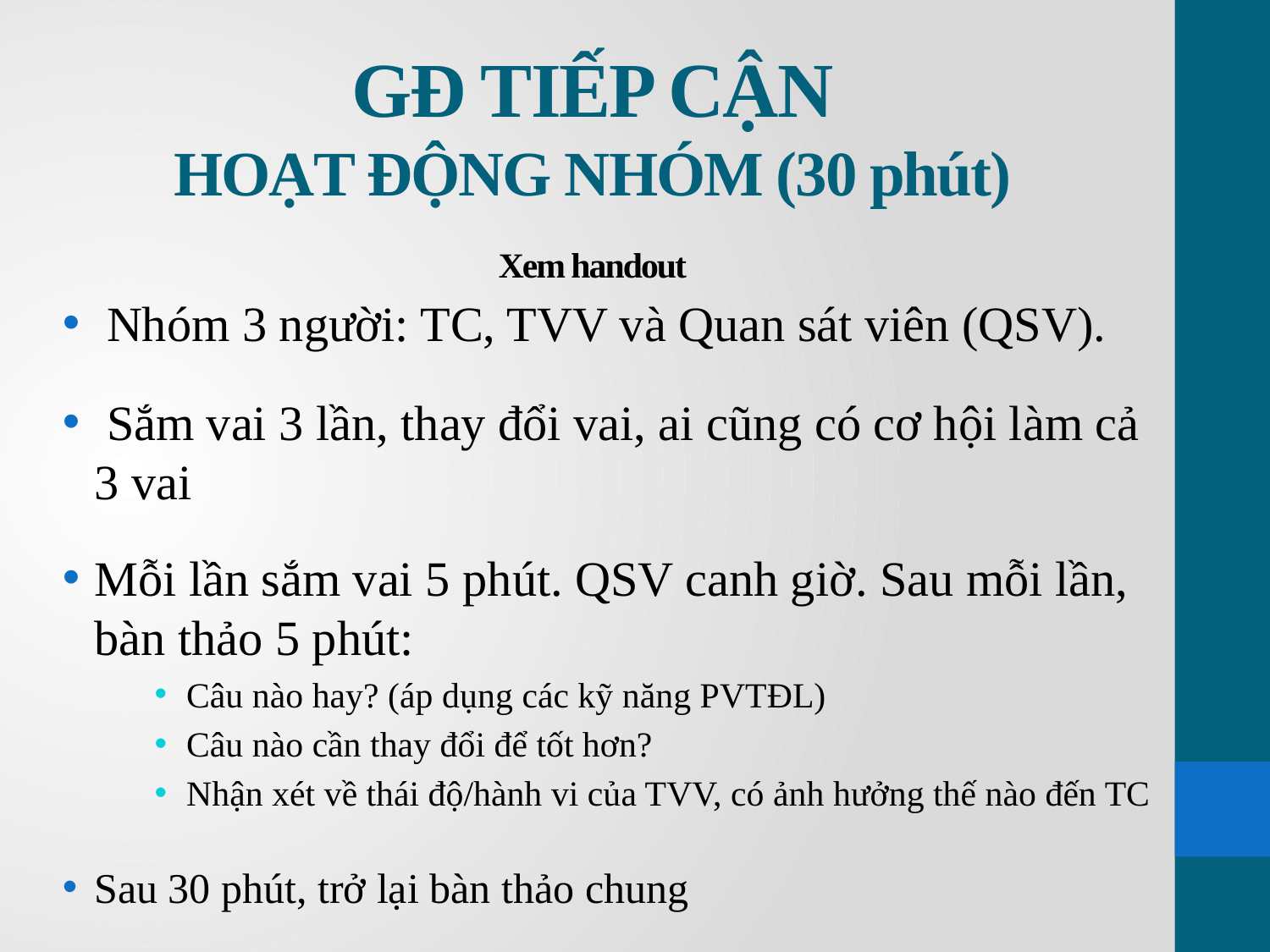

# GĐ TIẾP CẬN HOẠT ĐỘNG NHÓM (30 phút) Xem handout
 Nhóm 3 người: TC, TVV và Quan sát viên (QSV).

 Sắm vai 3 lần, thay đổi vai, ai cũng có cơ hội làm cả 3 vai

Mỗi lần sắm vai 5 phút. QSV canh giờ. Sau mỗi lần, bàn thảo 5 phút:
Câu nào hay? (áp dụng các kỹ năng PVTĐL)
Câu nào cần thay đổi để tốt hơn?
Nhận xét về thái độ/hành vi của TVV, có ảnh hưởng thế nào đến TC

Sau 30 phút, trở lại bàn thảo chung